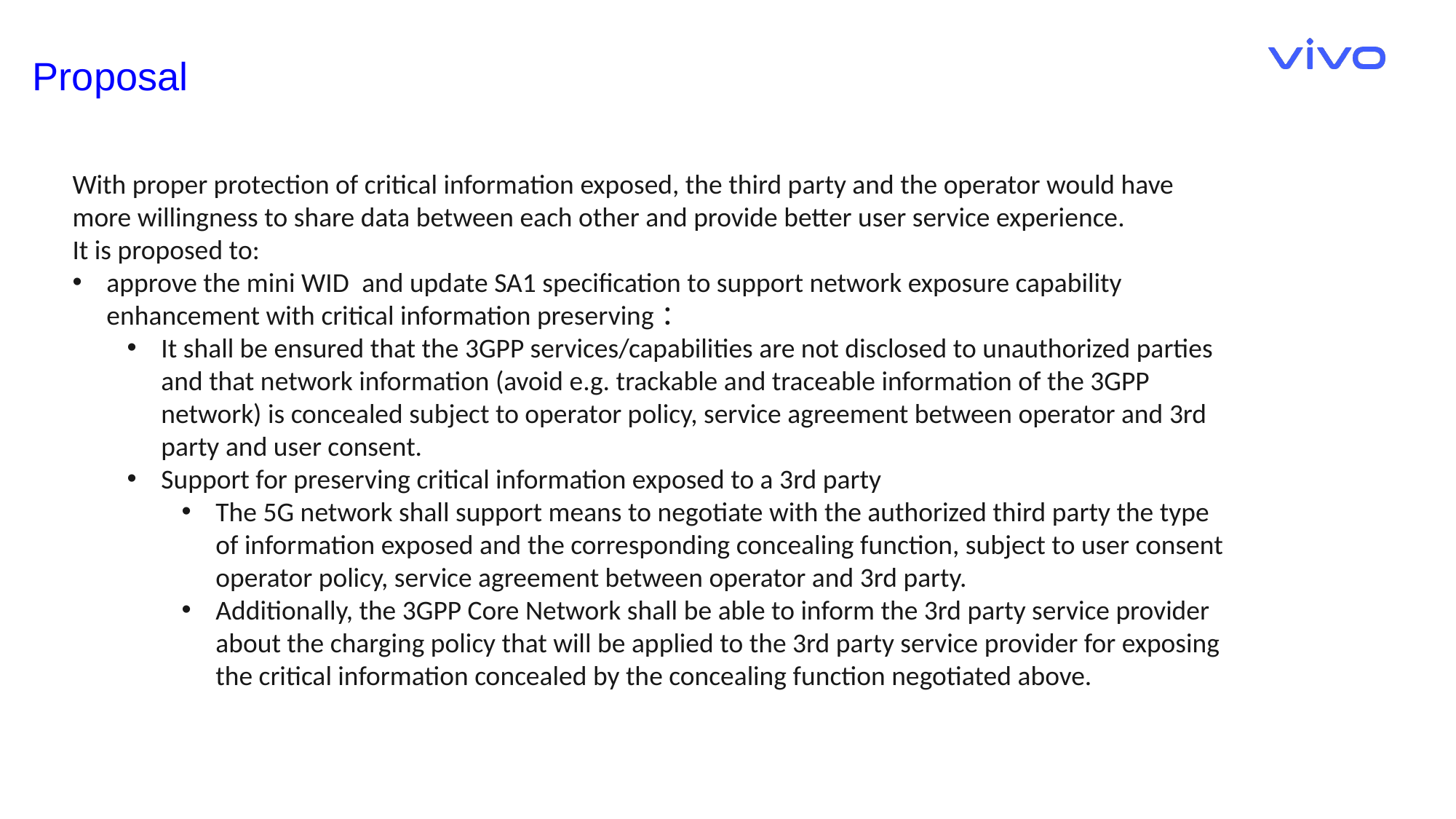

Proposal
With proper protection of critical information exposed, the third party and the operator would have more willingness to share data between each other and provide better user service experience.
It is proposed to:
approve the mini WID  and update SA1 specification to support network exposure capability enhancement with critical information preserving：
It shall be ensured that the 3GPP services/capabilities are not disclosed to unauthorized parties and that network information (avoid e.g. trackable and traceable information of the 3GPP network) is concealed subject to operator policy, service agreement between operator and 3rd party and user consent.
Support for preserving critical information exposed to a 3rd party
The 5G network shall support means to negotiate with the authorized third party the type of information exposed and the corresponding concealing function, subject to user consent operator policy, service agreement between operator and 3rd party.
Additionally, the 3GPP Core Network shall be able to inform the 3rd party service provider about the charging policy that will be applied to the 3rd party service provider for exposing the critical information concealed by the concealing function negotiated above.